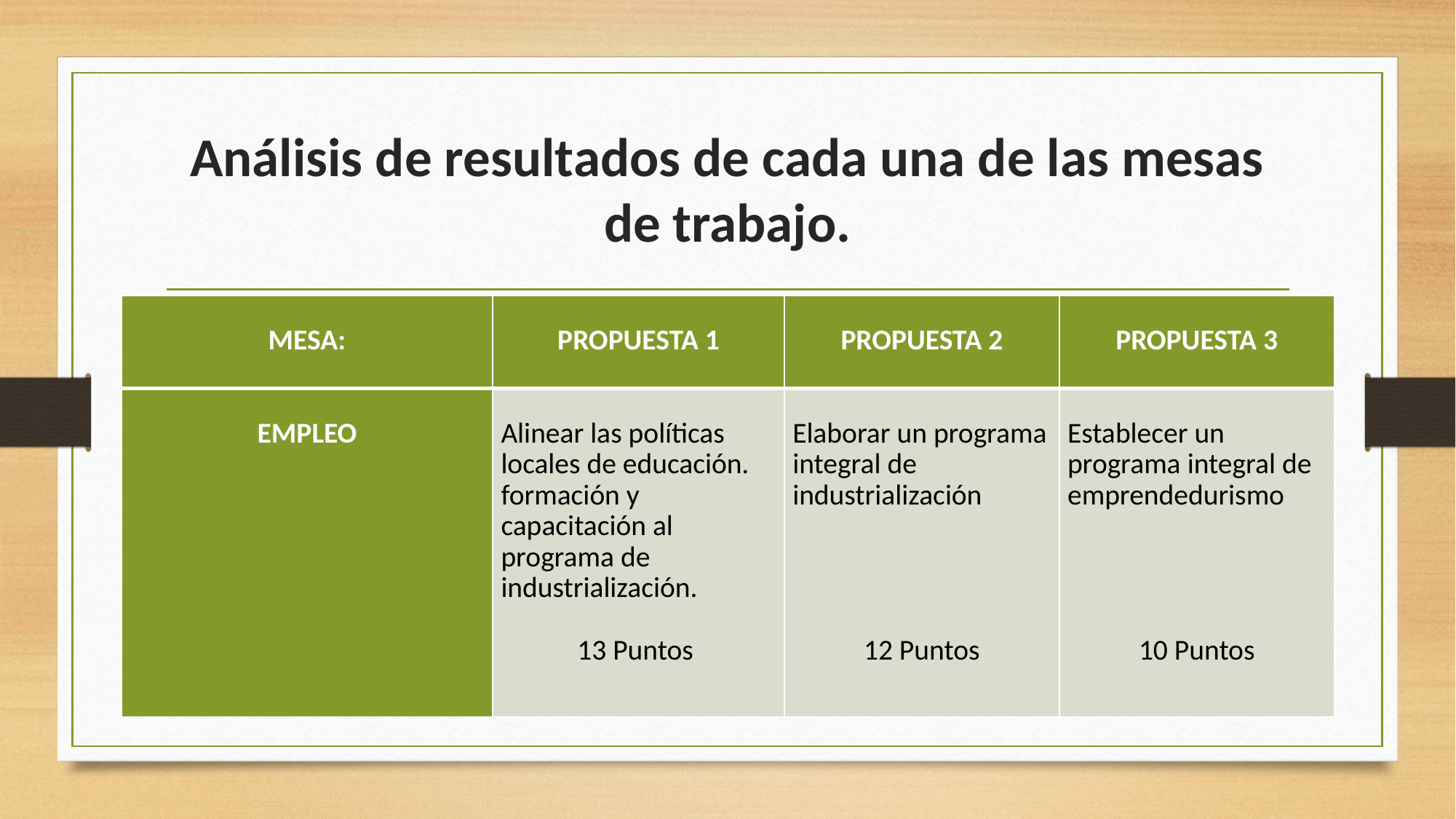

# Análisis de resultados de cada una de las mesas de trabajo.
| MESA: | PROPUESTA 1 | PROPUESTA 2 | PROPUESTA 3 |
| --- | --- | --- | --- |
| EMPLEO | Alinear las políticas locales de educación. formación y capacitación al programa de industrialización.   13 Puntos | Elaborar un programa integral de industrialización       12 Puntos | Establecer un programa integral de emprendedurismo       10 Puntos |